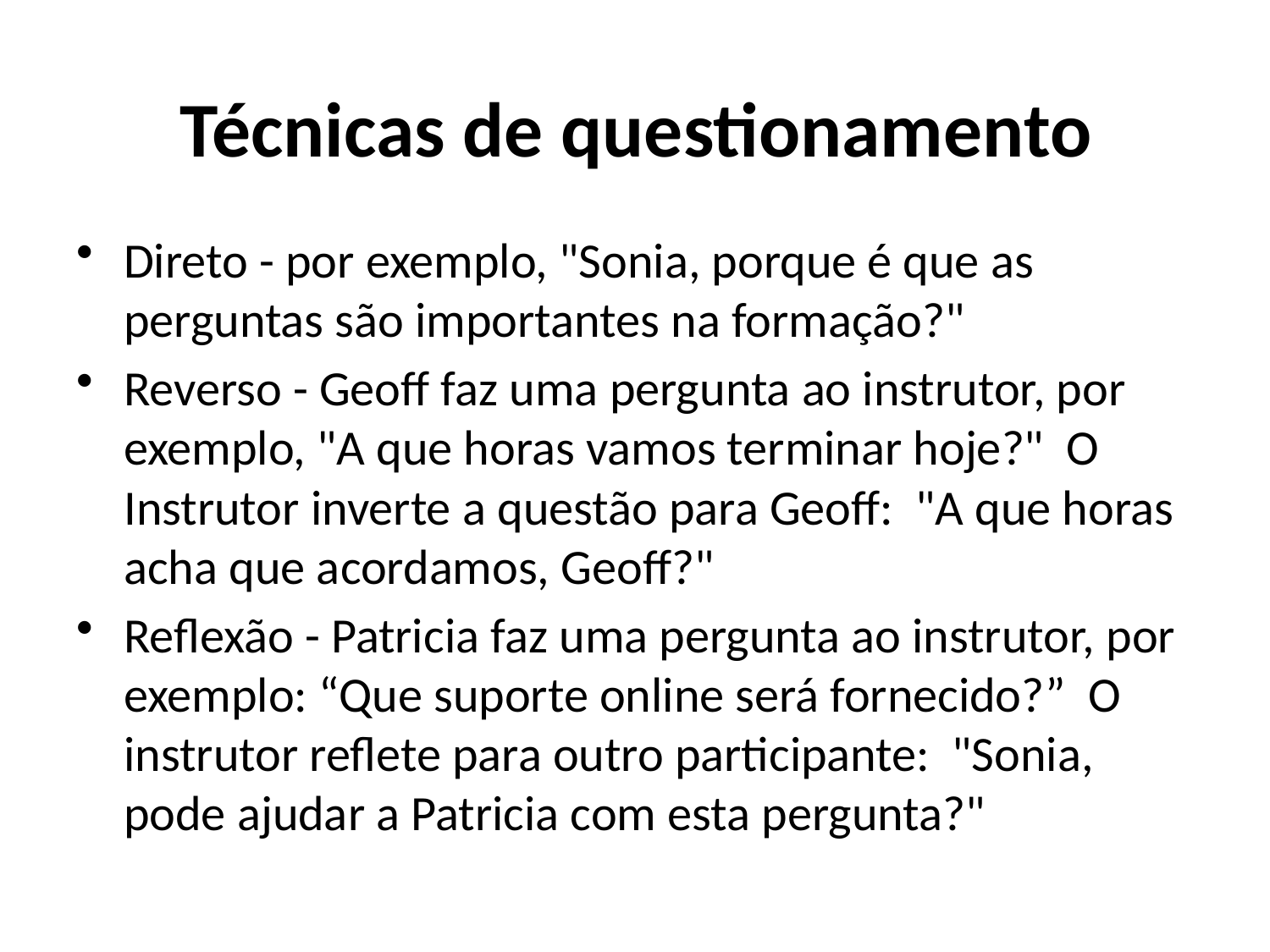

# Técnicas de questionamento
Direto - por exemplo, "Sonia, porque é que as perguntas são importantes na formação?"
Reverso - Geoff faz uma pergunta ao instrutor, por exemplo, "A que horas vamos terminar hoje?"  O Instrutor inverte a questão para Geoff:  "A que horas acha que acordamos, Geoff?"
Reflexão - Patricia faz uma pergunta ao instrutor, por exemplo: “Que suporte online será fornecido?”  O instrutor reflete para outro participante:  "Sonia, pode ajudar a Patricia com esta pergunta?"